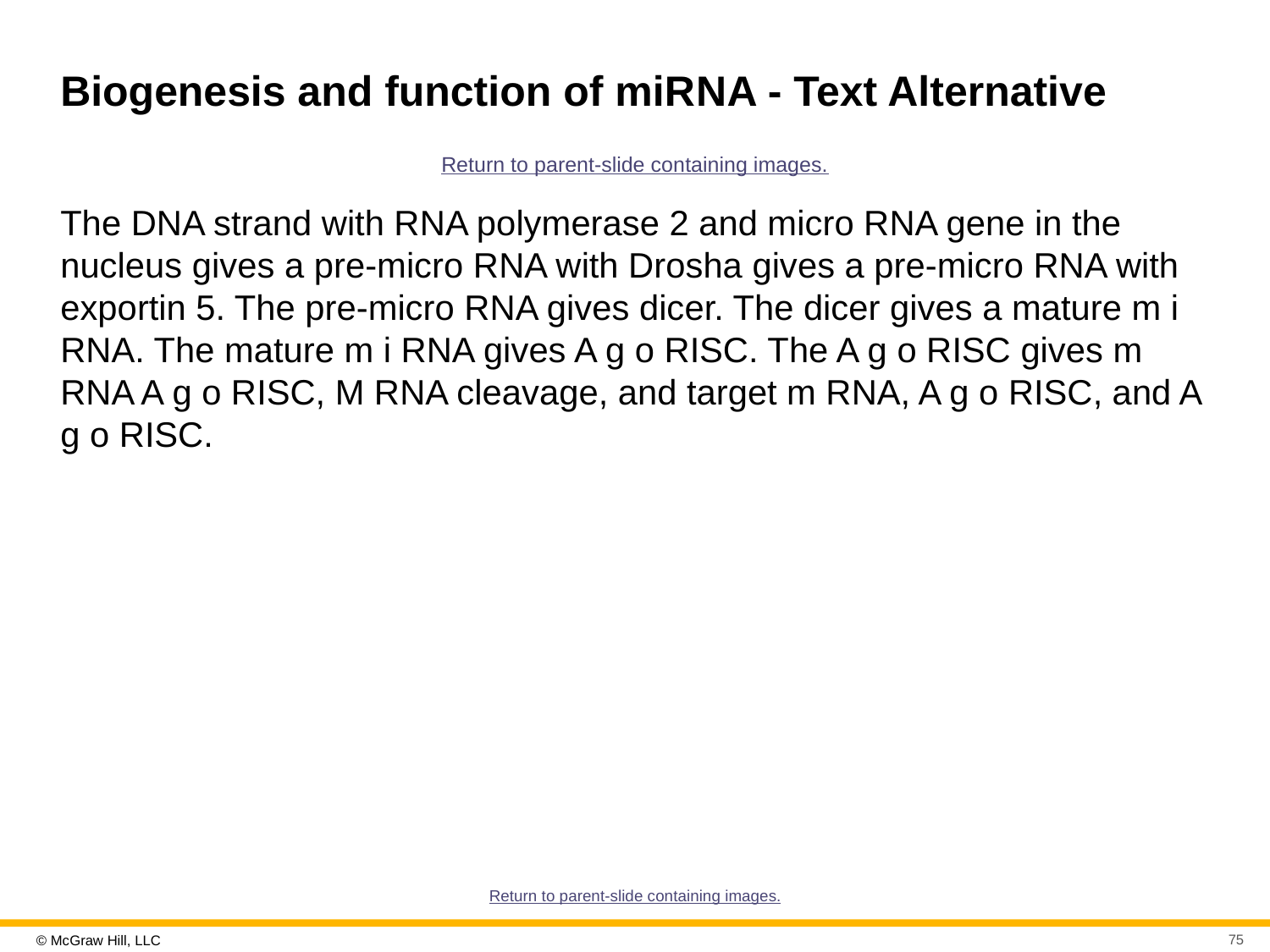

# Biogenesis and function of miR N A - Text Alternative
Return to parent-slide containing images.
The DNA strand with RNA polymerase 2 and micro RNA gene in the nucleus gives a pre-micro RNA with Drosha gives a pre-micro RNA with exportin 5. The pre-micro RNA gives dicer. The dicer gives a mature m i RNA. The mature m i RNA gives A g o RISC. The A g o RISC gives m RNA A g o RISC, M RNA cleavage, and target m RNA, A g o RISC, and A g o RISC.
Return to parent-slide containing images.
75